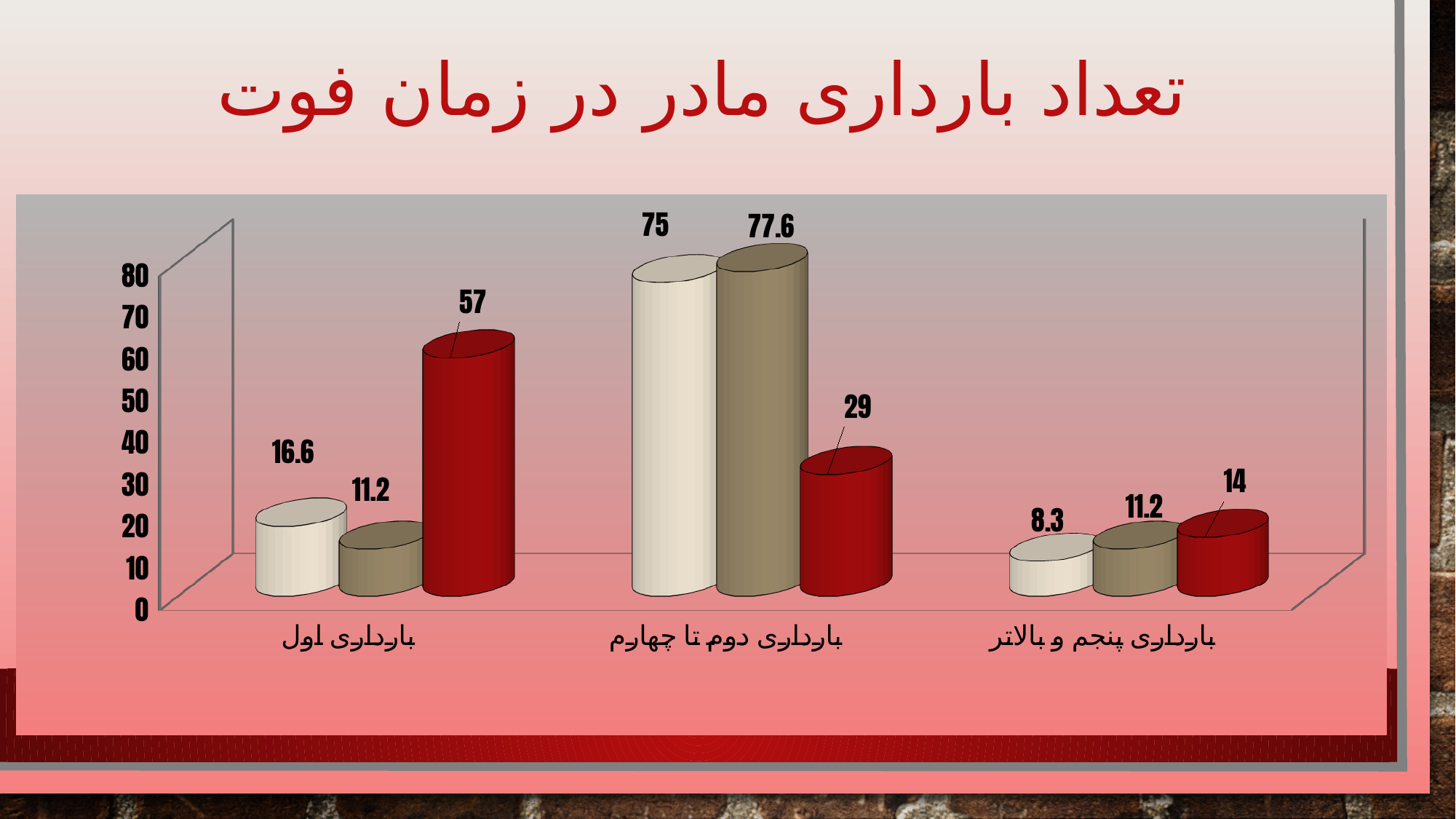

# تعداد بارداری مادر در زمان فوت

[unsupported chart]